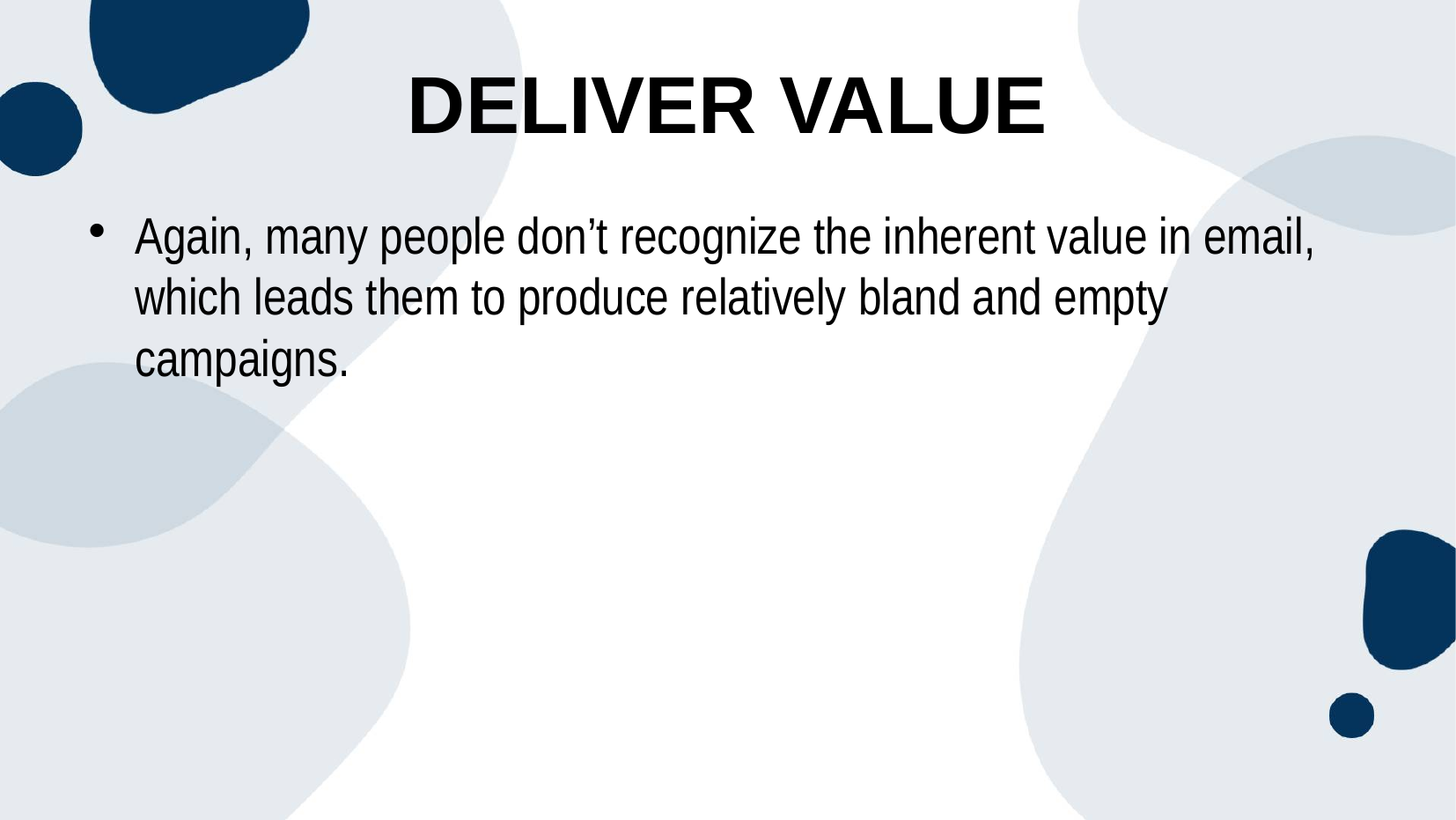

Deliver Value
Again, many people don’t recognize the inherent value in email, which leads them to produce relatively bland and empty campaigns.